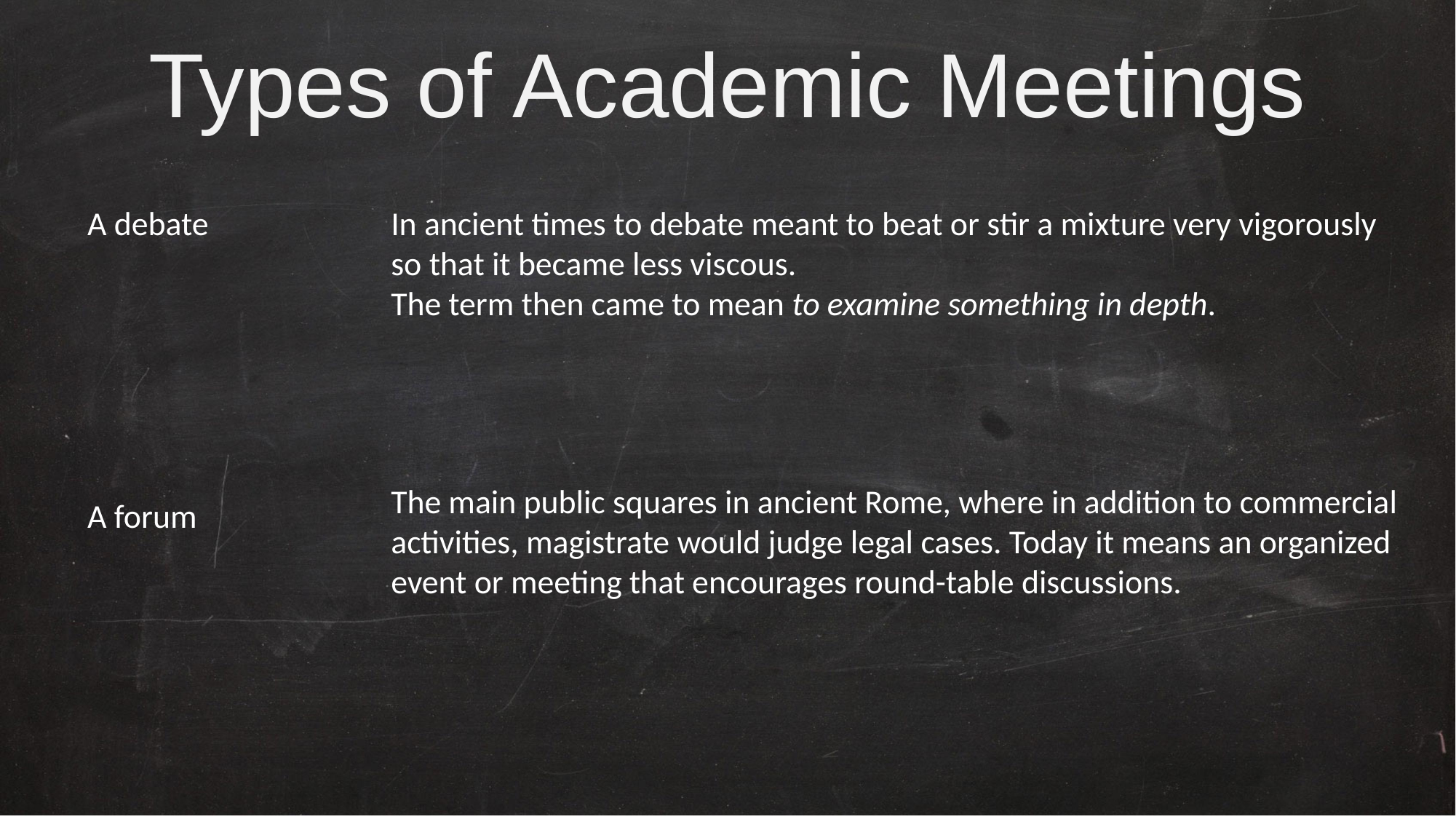

# Types of Academic Meetings
A debate
In ancient times to debate meant to beat or stir a mixture very vigorously so that it became less viscous.
The term then came to mean to examine something in depth.
The main public squares in ancient Rome, where in addition to commercial activities, magistrate would judge legal cases. Today it means an organized event or meeting that encourages round-table discussions.
A forum